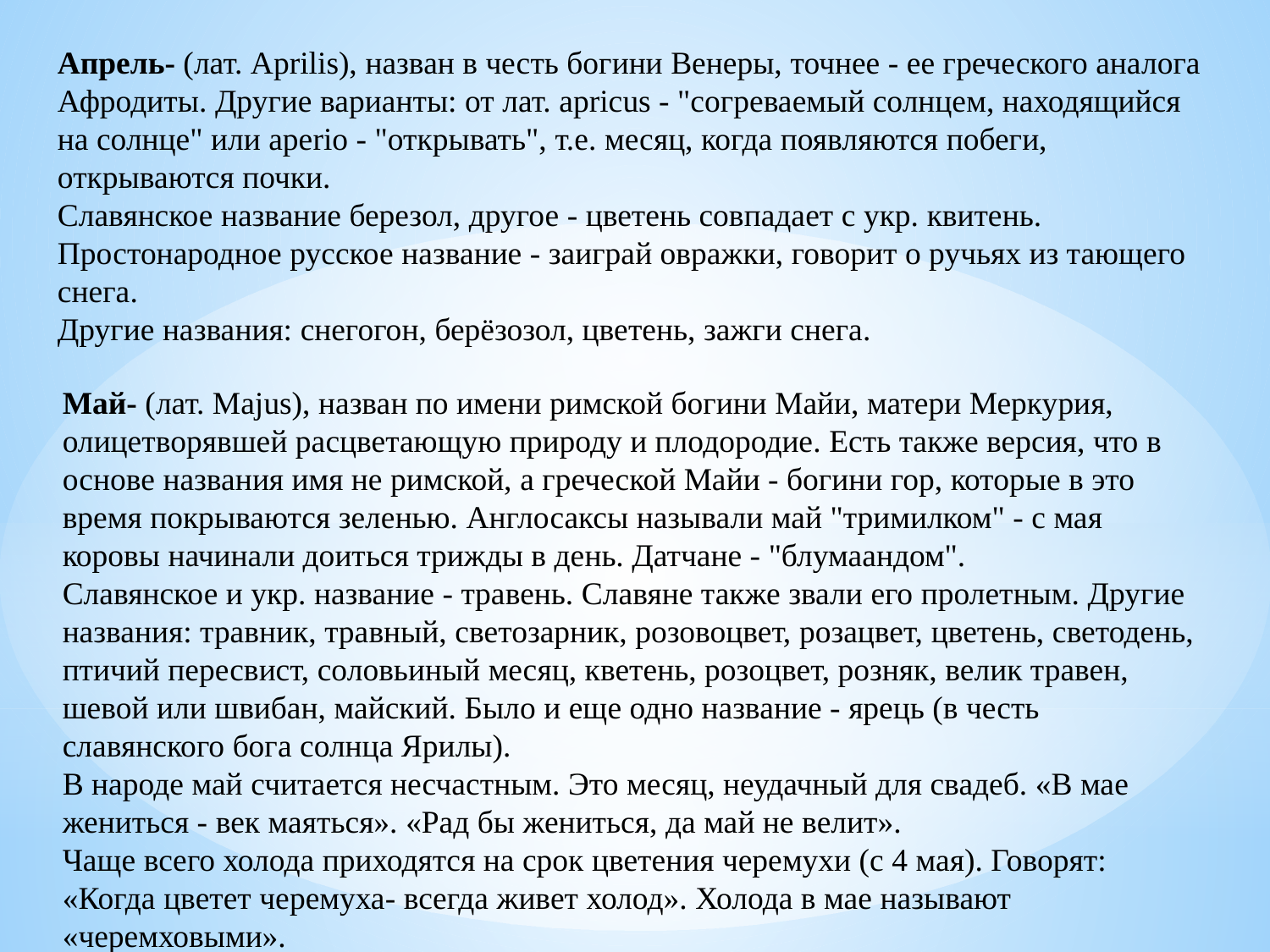

Апрель- (лат. Aprilis), назван в честь богини Венеры, точнее - ее греческого аналога Афродиты. Другие варианты: от лат. apricus - "согреваемый солнцем, находящийся на солнце" или aperio - "открывать", т.е. месяц, когда появляются побеги, открываются почки.
Славянское название березол, другое - цветень совпадает с укр. квитень.
Простонародное русское название - заиграй овражки, говорит о ручьях из тающего снега.
Другие названия: снегогон, берёзозол, цветень, зажги снега.
Май- (лат. Majus), назван по имени римской богини Майи, матери Меркурия, олицетворявшей расцветающую природу и плодородие. Есть также версия, что в основе названия имя не римской, а греческой Майи - богини гор, которые в это время покрываются зеленью. Англосаксы называли май "тримилком" - с мая коровы начинали доиться трижды в день. Датчане - "блумаандом".
Славянское и укр. название - травень. Славяне также звали его пролетным. Другие названия: травник, травный, светозарник, розовоцвет, розацвет, цветень, светодень, птичий пересвист, соловьиный месяц, кветень, розоцвет, розняк, велик травен, шевой или швибан, майский. Было и еще одно название - ярець (в честь славянского бога солнца Ярилы).
В народе май считается несчастным. Это месяц, неудачный для свадеб. «В мае жениться - век маяться». «Рад бы жениться, да май не велит».
Чаще всего холода приходятся на срок цветения черемухи (с 4 мая). Говорят: «Когда цветет черемуха- всегда живет холод». Холода в мае называют «черемховыми».